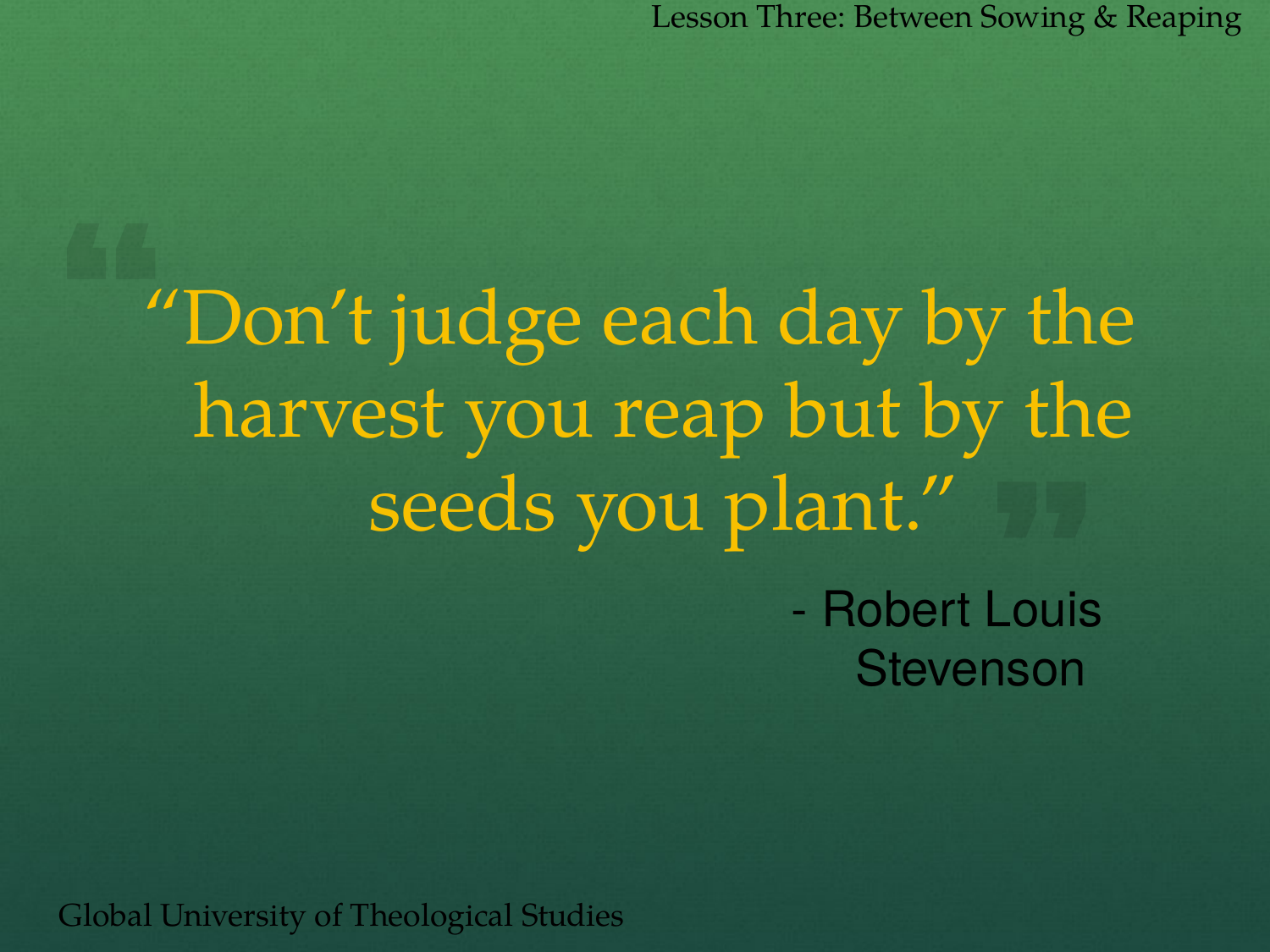

Lesson Three: Between Sowing & Reaping

“Don’t judge each day by the harvest you reap but by the seeds you plant.”
“
“
- Robert Louis Stevenson
Global University of Theological Studies